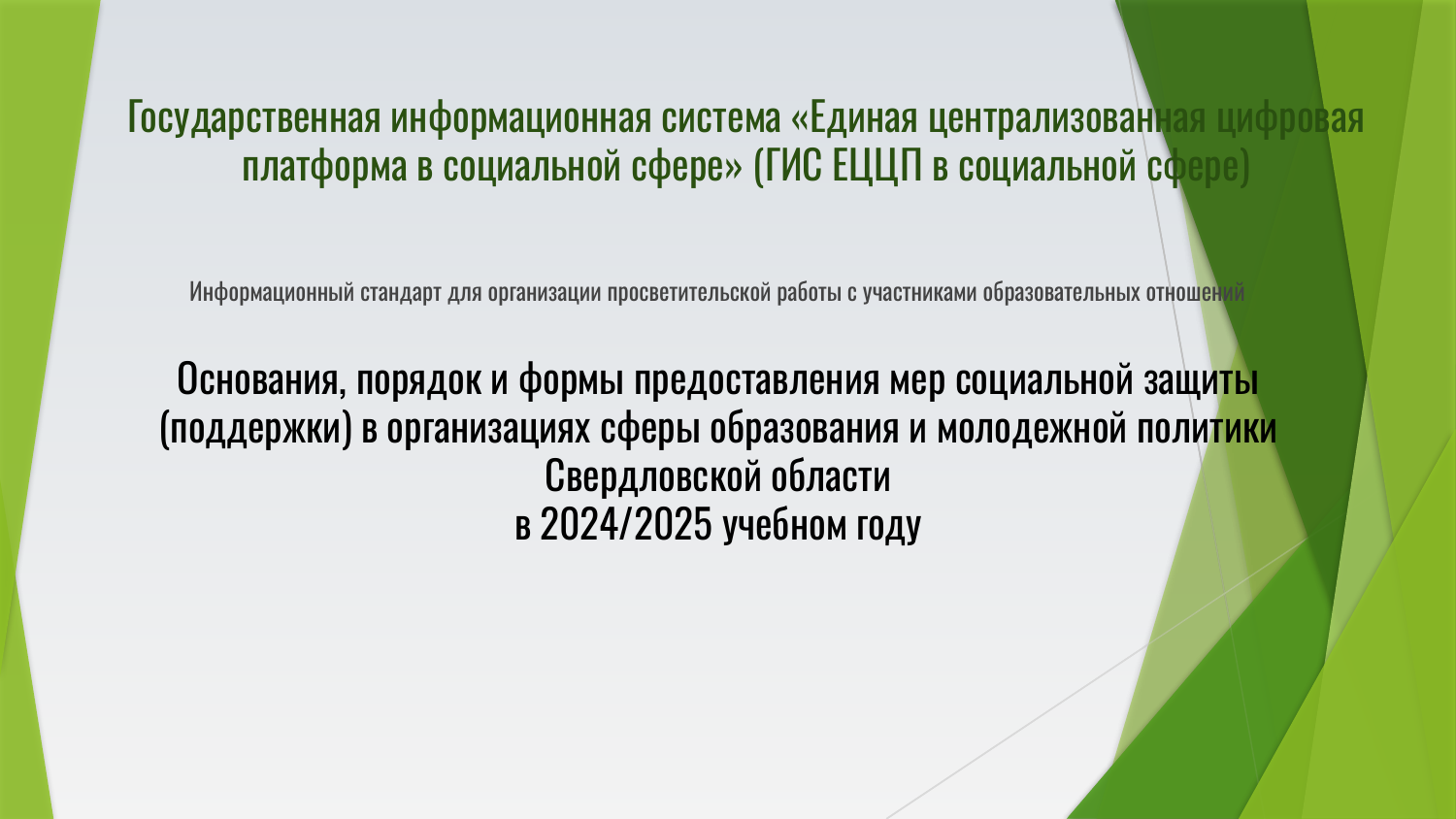

# Государственная информационная система «Единая централизованная цифровая платформа в социальной сфере» (ГИС ЕЦЦП в социальной сфере)
Информационный стандарт для организации просветительской работы с участниками образовательных отношений

Основания, порядок и формы предоставления мер социальной защиты (поддержки) в организациях сферы образования и молодежной политики Свердловской области
в 2024/2025 учебном году